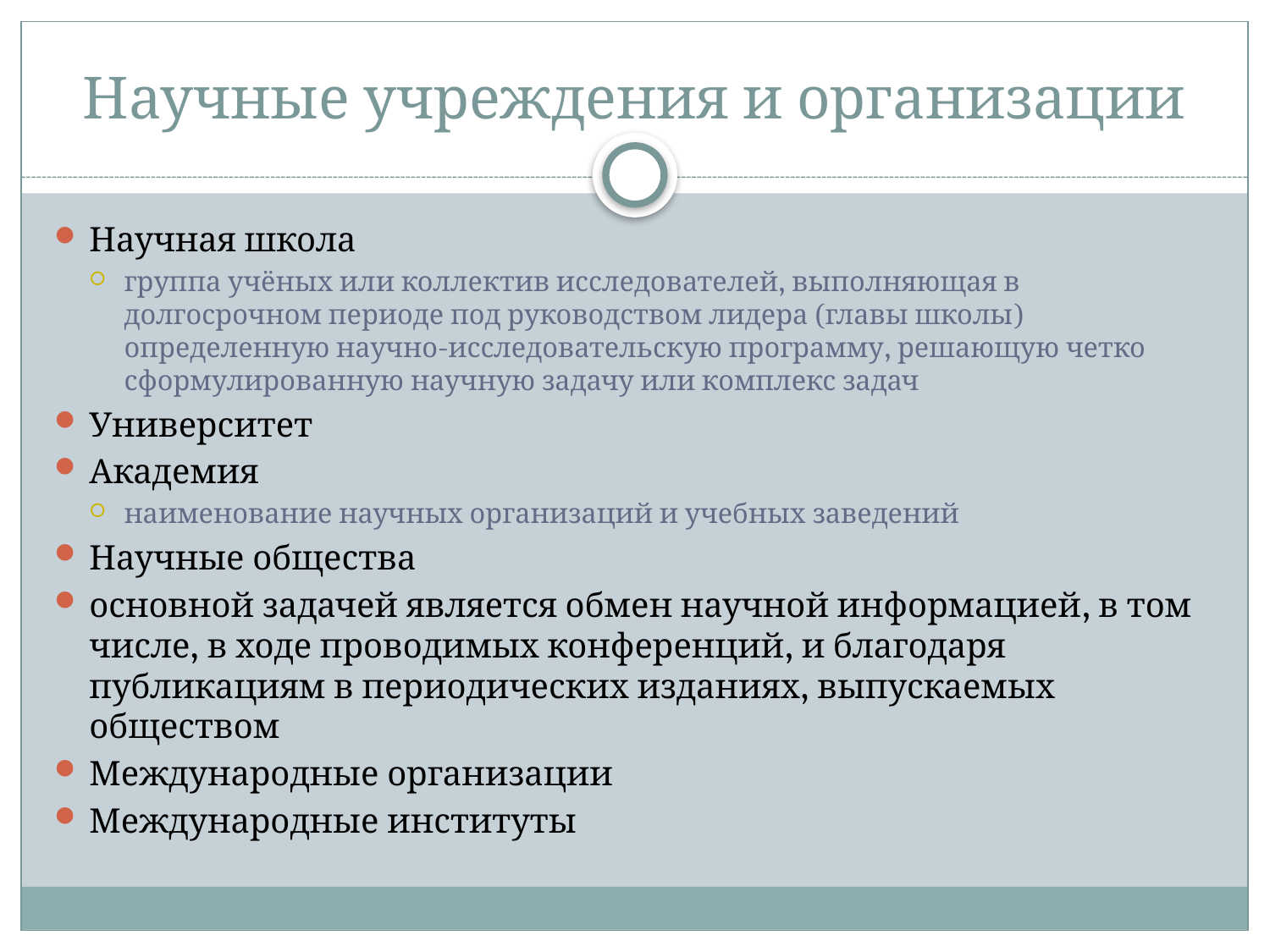

# Научные учреждения и организации
Научная школа
группа учёных или коллектив исследователей, выполняющая в долгосрочном периоде под руководством лидера (главы школы) определенную научно-исследовательскую программу, решающую четко сформулированную научную задачу или комплекс задач
Университет
Академия
наименование научных организаций и учебных заведений
Научные общества
основной задачей является обмен научной информацией, в том числе, в ходе проводимых конференций, и благодаря публикациям в периодических изданиях, выпускаемых обществом
Международные организации
Международные институты